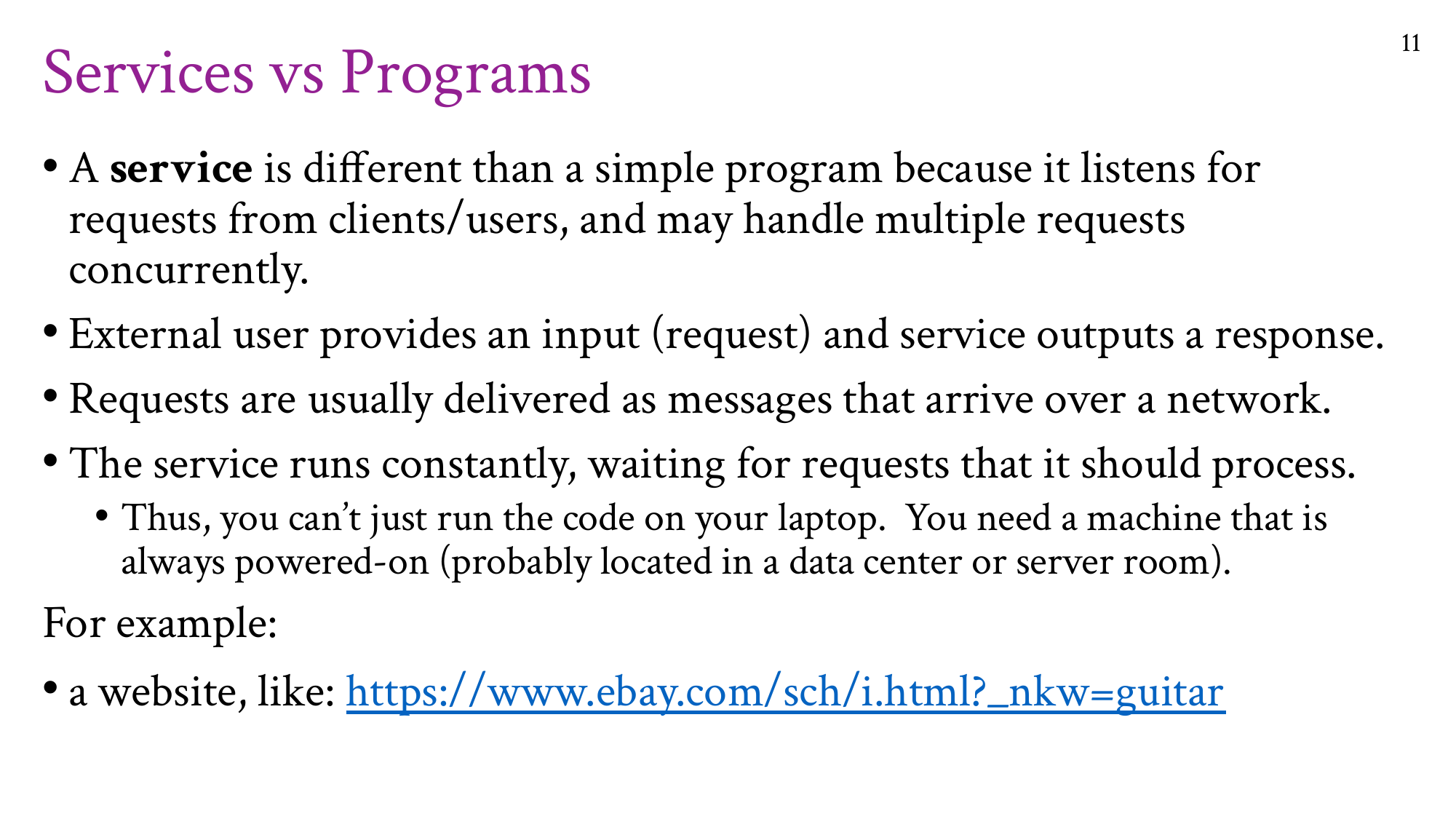

# Services vs Programs
A service is different than a simple program because it listens for requests from clients/users, and may handle multiple requests concurrently.
External user provides an input (request) and service outputs a response.
Requests are usually delivered as messages that arrive over a network.
The service runs constantly, waiting for requests that it should process.
Thus, you can’t just run the code on your laptop.  You need a machine that is always powered-on (probably located in a data center or server room).
For example:
a website, like: https://www.ebay.com/sch/i.html?_nkw=guitar